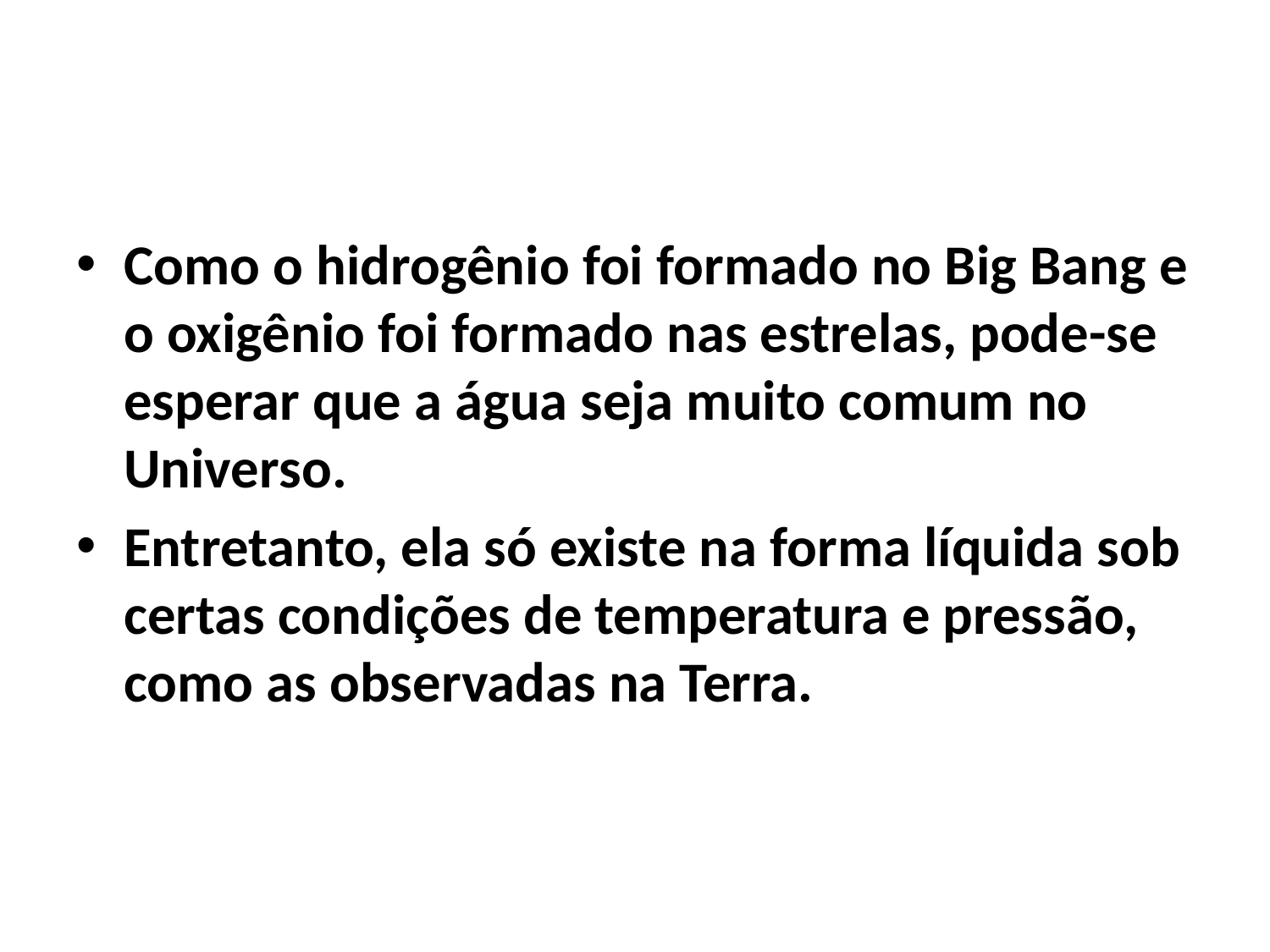

Como o hidrogênio foi formado no Big Bang e o oxigênio foi formado nas estrelas, pode-se esperar que a água seja muito comum no Universo.
Entretanto, ela só existe na forma líquida sob certas condições de temperatura e pressão, como as observadas na Terra.